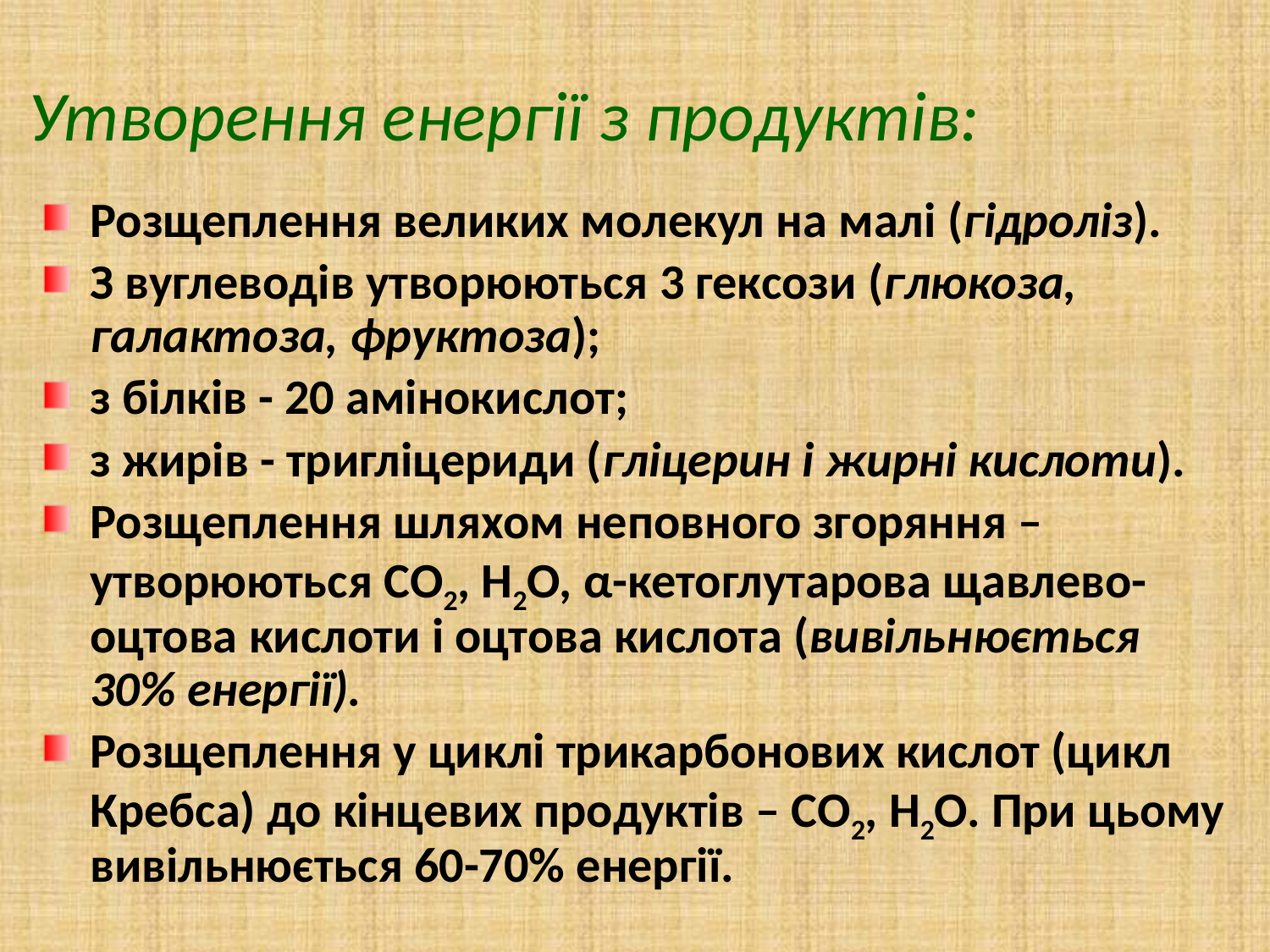

Утворення енергії з продуктів:
Розщеплення великих молекул на малі (гідроліз).
З вуглеводів утворюються 3 гексози (глюкоза, галактоза, фруктоза);
з білків - 20 амінокислот;
з жирів - тригліцериди (гліцерин і жирні кислоти).
Розщеплення шляхом неповного згоряння – утворюються СО2, Н2О, α-кетоглутарова щавлево-оцтова кислоти і оцтова кислота (вивільнюється 30% енергії).
Розщеплення у циклі трикарбонових кислот (цикл Кребса) до кінцевих продуктів – СО2, Н2О. При цьому вивільнюється 60-70% енергії.